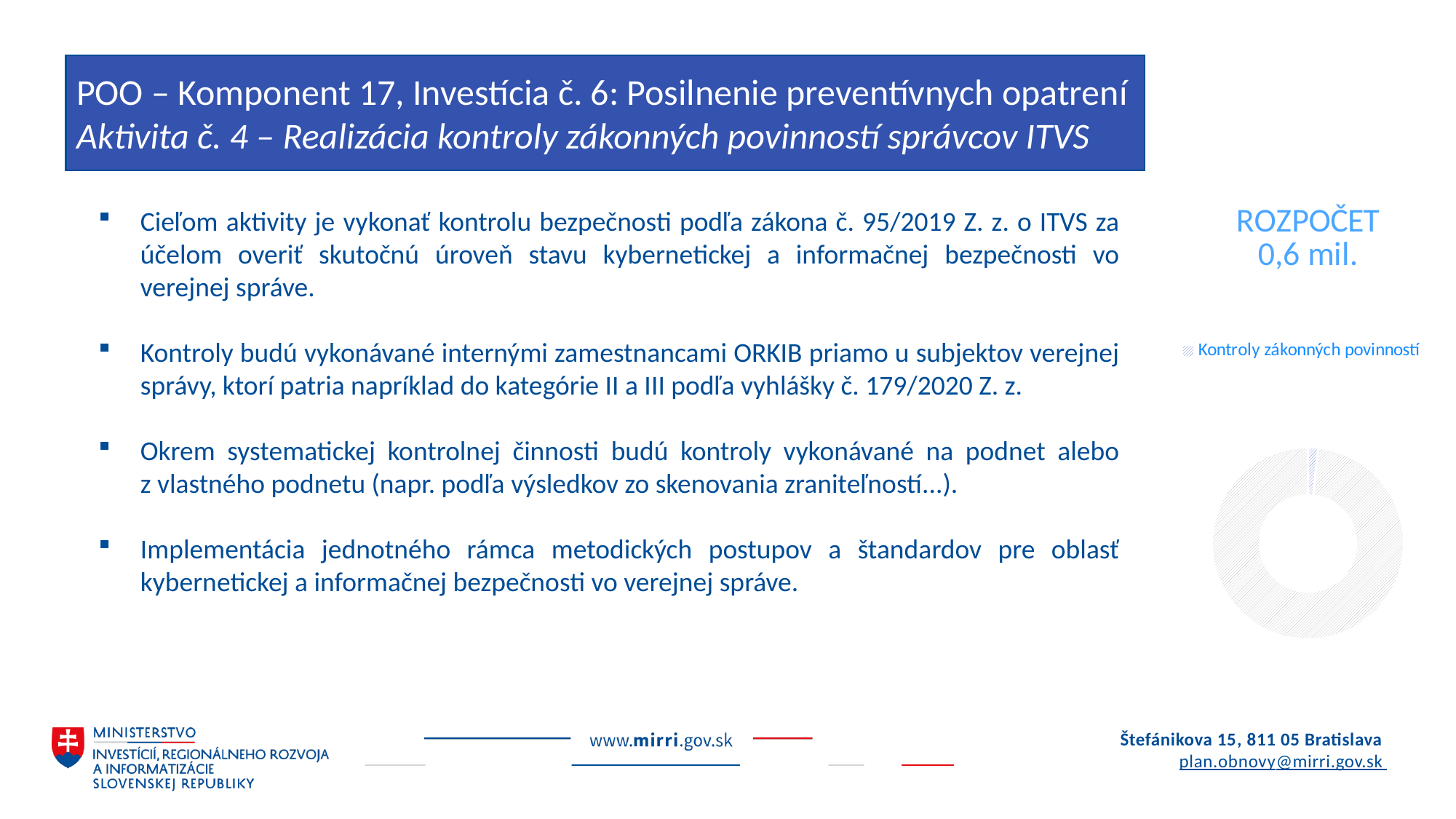

POO - Komponent 17, Reforma č. 4:  Štandardizácia
Aktivita A4
POO – Komponent 17, Investícia č. 6: Posilnenie preventívnych opatrení
Aktivita č. 4 – Realizácia kontroly zákonných povinností správcov ITVS

### Chart: ROZPOČET
0,6 mil.

| Category | Rozpočet |
|---|---|
| Kontroly zákonných povinností | 0.601 |
Cieľom aktivity je vykonať kontrolu bezpečnosti podľa zákona č. 95/2019 Z. z. o ITVS za účelom overiť skutočnú úroveň stavu kybernetickej a informačnej bezpečnosti vo verejnej správe.

Kontroly budú vykonávané internými zamestnancami ORKIB priamo u subjektov verejnej správy, ktorí patria napríklad do kategórie II a III podľa vyhlášky č. 179/2020 Z. z.

Okrem systematickej kontrolnej činnosti budú kontroly vykonávané na podnet alebo z vlastného podnetu (napr. podľa výsledkov zo skenovania zraniteľností...).

Implementácia jednotného rámca metodických postupov a štandardov pre oblasť kybernetickej a informačnej bezpečnosti vo verejnej správe.